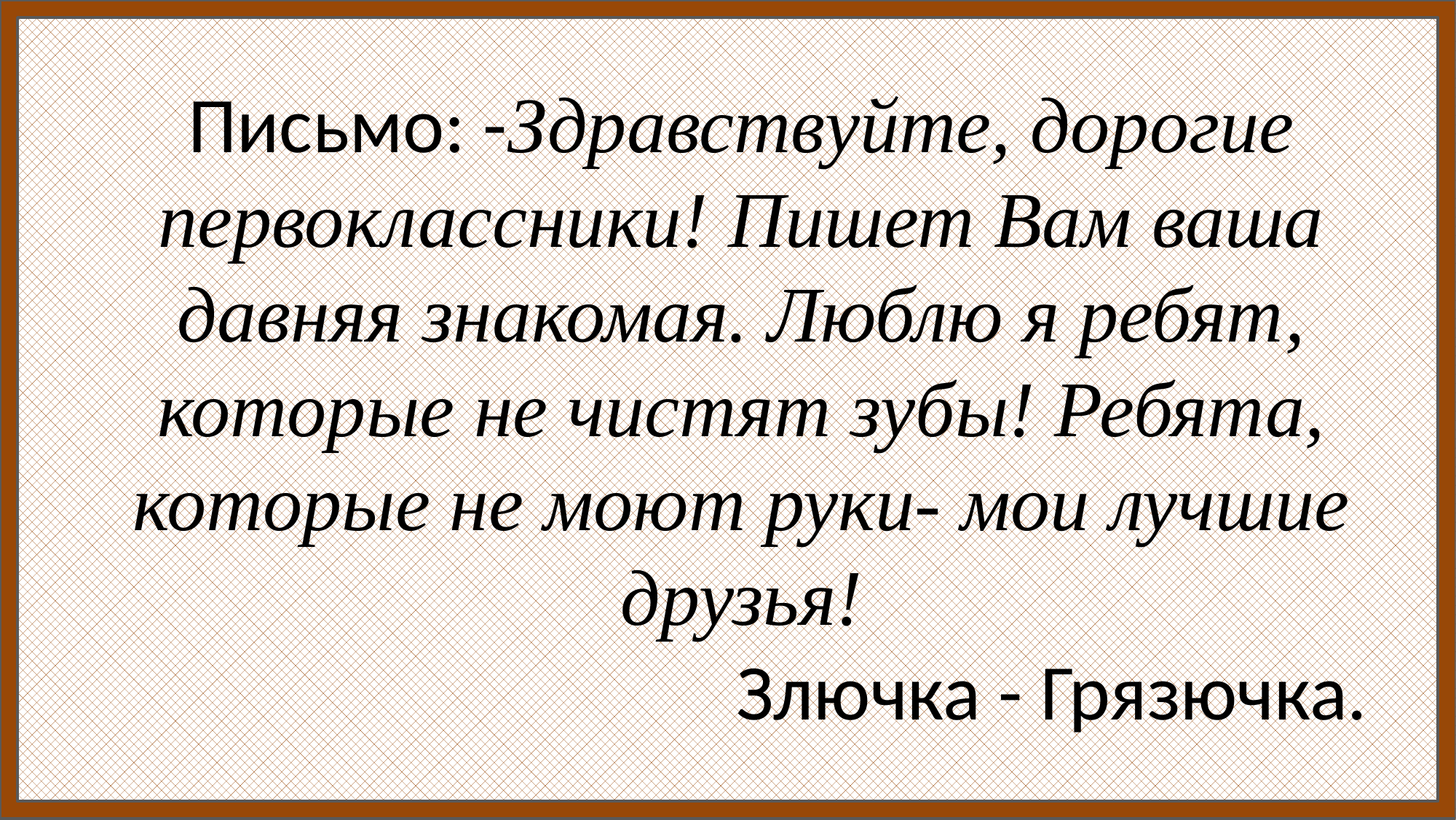

# Письмо: -Здравствуйте, дорогие первоклассники! Пишет Вам ваша давняя знакомая. Люблю я ребят, которые не чистят зубы! Ребята, которые не моют руки- мои лучшие друзья! Злючка - Грязючка.